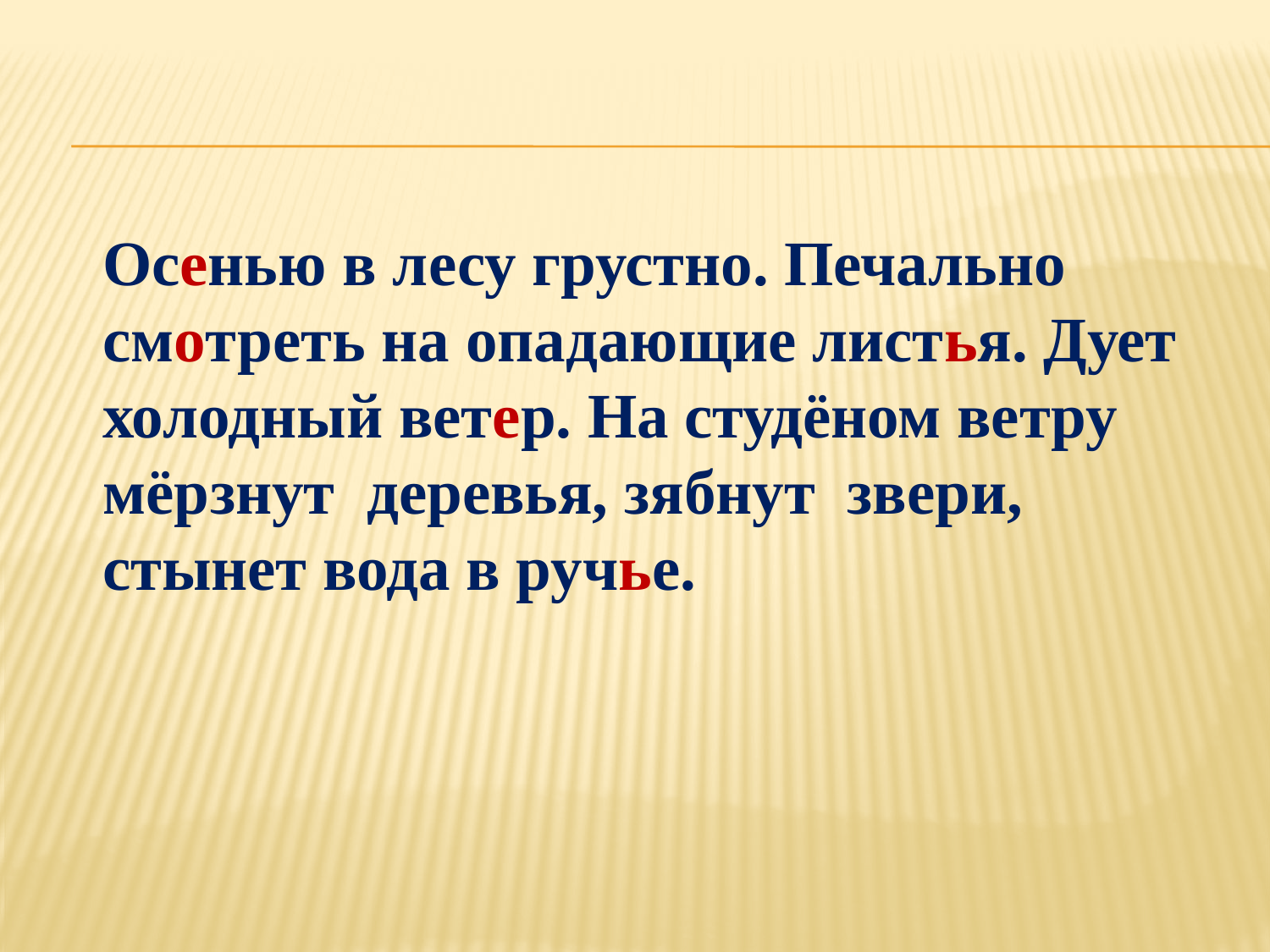

#
   Осенью в лесу грустно. Печально смотреть на опадающие листья. Дует холодный ветер. На студёном ветру мёрзнут  деревья, зябнут  звери, стынет вода в ручье.